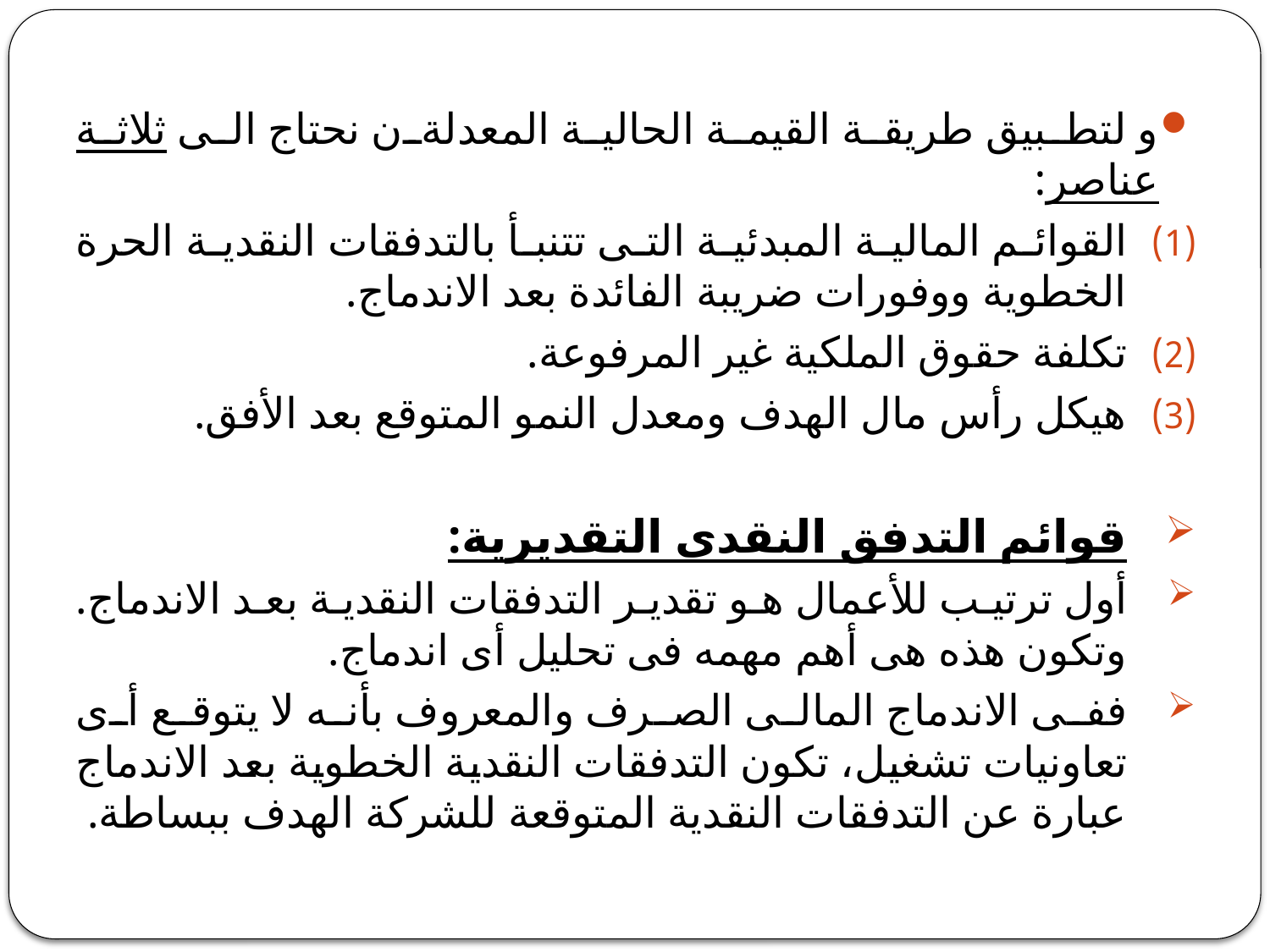

#
و لتطبيق طريقة القيمة الحالية المعدلةن نحتاج الى ثلاثة عناصر:
القوائم المالية المبدئية التى تتنبأ بالتدفقات النقدية الحرة الخطوية ووفورات ضريبة الفائدة بعد الاندماج.
تكلفة حقوق الملكية غير المرفوعة.
هيكل رأس مال الهدف ومعدل النمو المتوقع بعد الأفق.

قوائم التدفق النقدى التقديرية:
أول ترتيب للأعمال هو تقدير التدفقات النقدية بعد الاندماج. وتكون هذه هى أهم مهمه فى تحليل أى اندماج.
ففى الاندماج المالى الصرف والمعروف بأنه لا يتوقع أى تعاونيات تشغيل، تكون التدفقات النقدية الخطوية بعد الاندماج عبارة عن التدفقات النقدية المتوقعة للشركة الهدف ببساطة.